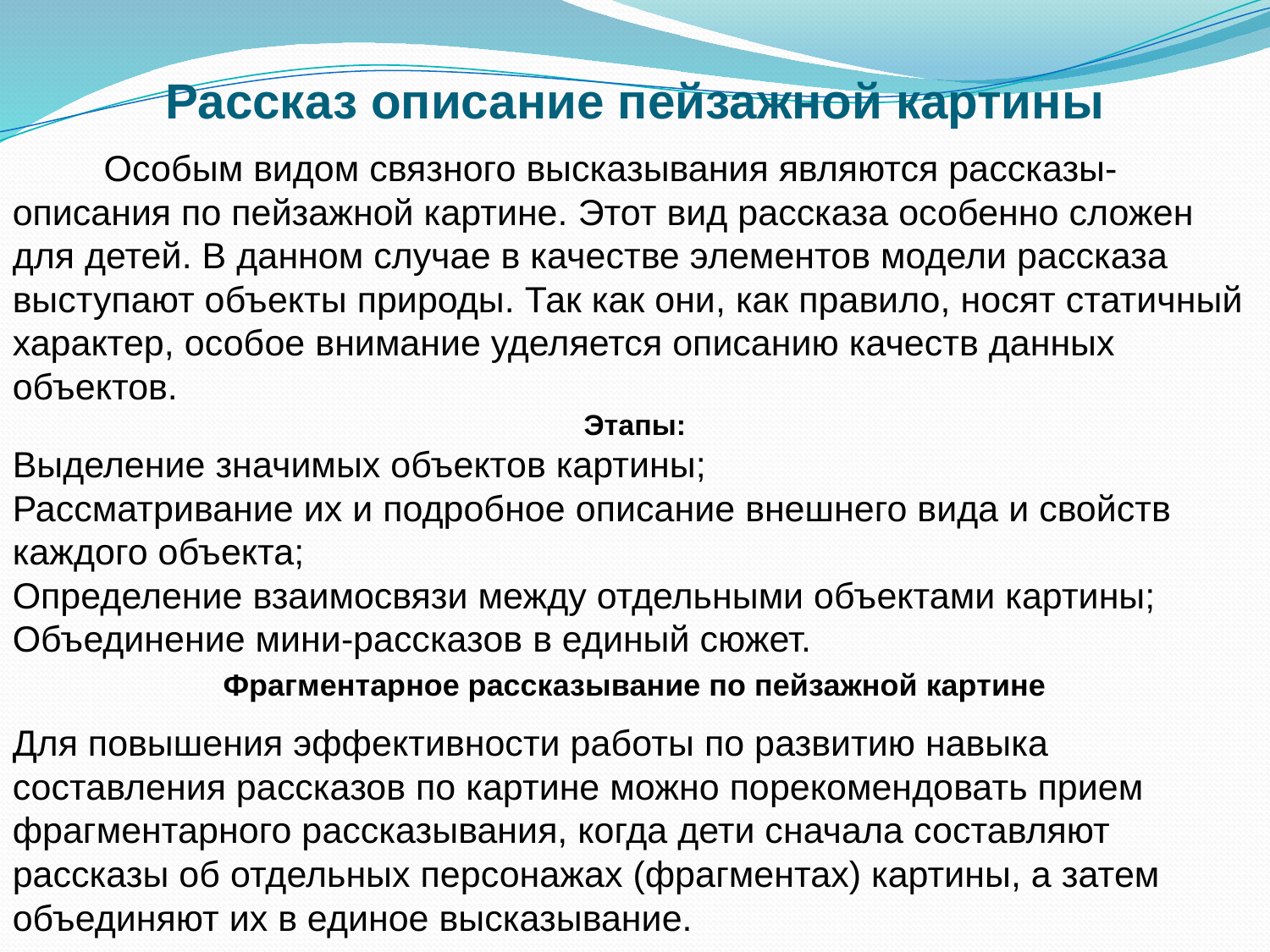

# Рассказ описание пейзажной картины
         Особым видом связного высказывания являются рассказы-описания по пейзажной картине. Этот вид рассказа особенно сложен для детей. В данном случае в качестве элементов модели рассказа выступают объекты природы. Так как они, как правило, носят статичный характер, особое внимание уделяется описанию качеств данных объектов.
Этапы:
Выделение значимых объектов картины;
Рассматривание их и подробное описание внешнего вида и свойств каждого объекта;
Определение взаимосвязи между отдельными объектами картины;
Объединение мини-рассказов в единый сюжет.
Фрагментарное рассказывание по пейзажной картине

Для повышения эффективности работы по развитию навыка составления рассказов по картине можно порекомендовать прием фрагментарного рассказывания, когда дети сначала составляют рассказы об отдельных персонажах (фрагментах) картины, а затем объединяют их в единое высказывание.